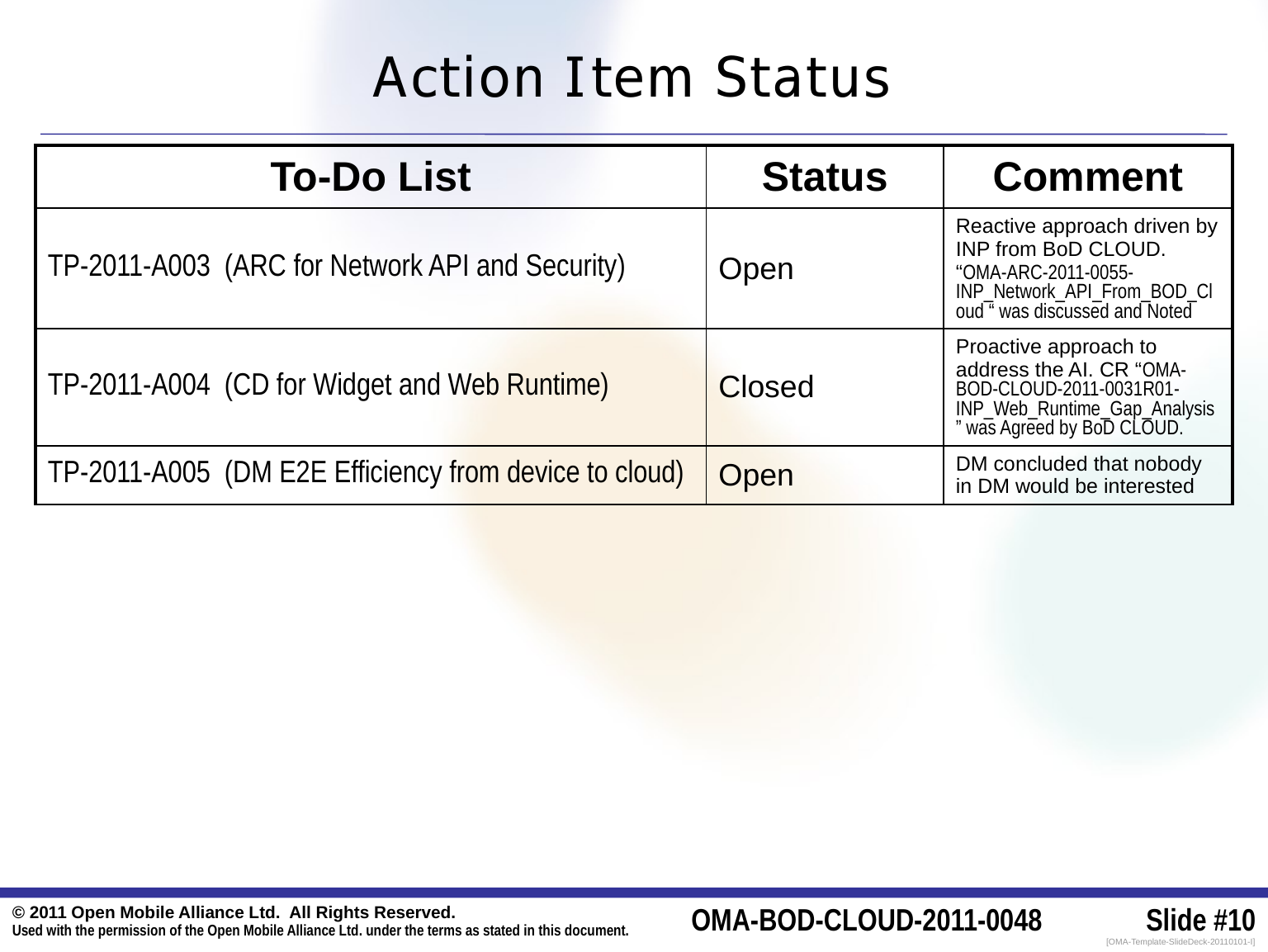

# Action Item Status
| To-Do List | Status | Comment |
| --- | --- | --- |
| TP-2011-A003 (ARC for Network API and Security) | Open | Reactive approach driven by INP from BoD CLOUD. “OMA-ARC-2011-0055-INP\_Network\_API\_From\_BOD\_Cloud “ was discussed and Noted |
| TP-2011-A004 (CD for Widget and Web Runtime) | Closed | Proactive approach to address the AI. CR “OMA-BOD-CLOUD-2011-0031R01-INP\_Web\_Runtime\_Gap\_Analysis” was Agreed by BoD CLOUD. |
| TP-2011-A005 (DM E2E Efficiency from device to cloud) | Open | DM concluded that nobody in DM would be interested |